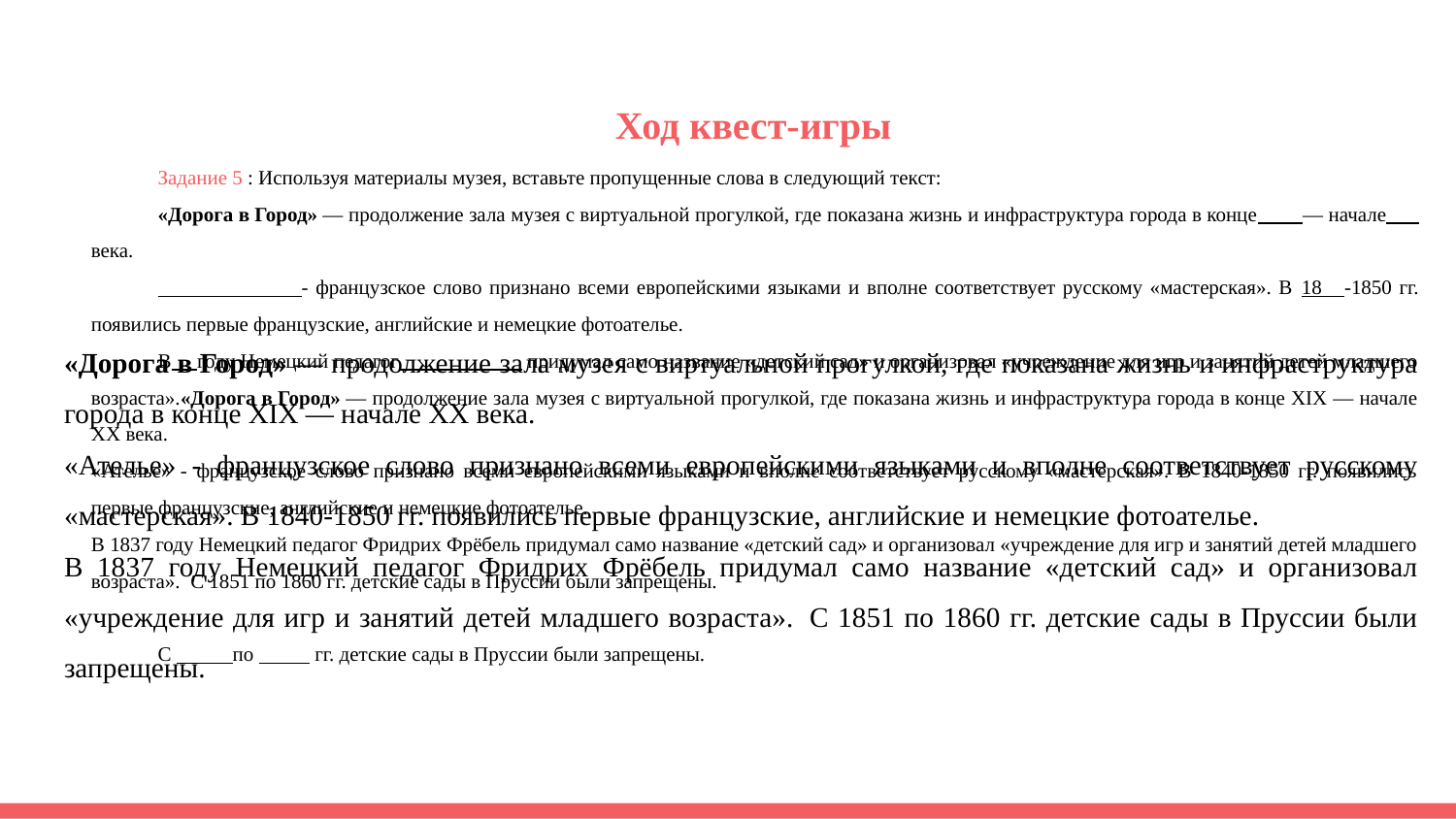

# Ход квест-игры

Задание 5 : Используя материалы музея, вставьте пропущенные слова в следующий текст:
«Дорога в Город» — продолжение зала музея с виртуальной прогулкой, где показана жизнь и инфраструктура города в конце        — начале       века.
                   - французское слово признано всеми европейскими языками и вполне соответствует русскому «мастерская». В 18   -1850 гг. появились первые французские, английские и немецкие фотоателье.
В     году Немецкий педагог                         придумал само название «детский сад» и организовал «учреждение для игр и занятий детей младшего возраста».«Дорога в Город» — продолжение зала музея с виртуальной прогулкой, где показана жизнь и инфраструктура города в конце XIX — начале XX века.
«Ателье» - французское слово признано всеми европейскими языками и вполне соответствует русскому «мастерская». В 1840-1850 гг. появились первые французские, английские и немецкие фотоателье.
В 1837 году Немецкий педагог Фридрих Фрёбель придумал само название «детский сад» и организовал «учреждение для игр и занятий детей младшего возраста».  С 1851 по 1860 гг. детские сады в Пруссии были запрещены.

С            по            гг. детские сады в Пруссии были запрещены.

«Дорога в Город» — продолжение зала музея с виртуальной прогулкой, где показана жизнь и инфраструктура города в конце XIX — начале XX века.
«Ателье» - французское слово признано всеми европейскими языками и вполне соответствует русскому «мастерская». В 1840-1850 гг. появились первые французские, английские и немецкие фотоателье.
В 1837 году Немецкий педагог Фридрих Фрёбель придумал само название «детский сад» и организовал «учреждение для игр и занятий детей младшего возраста».  С 1851 по 1860 гг. детские сады в Пруссии были запрещены.